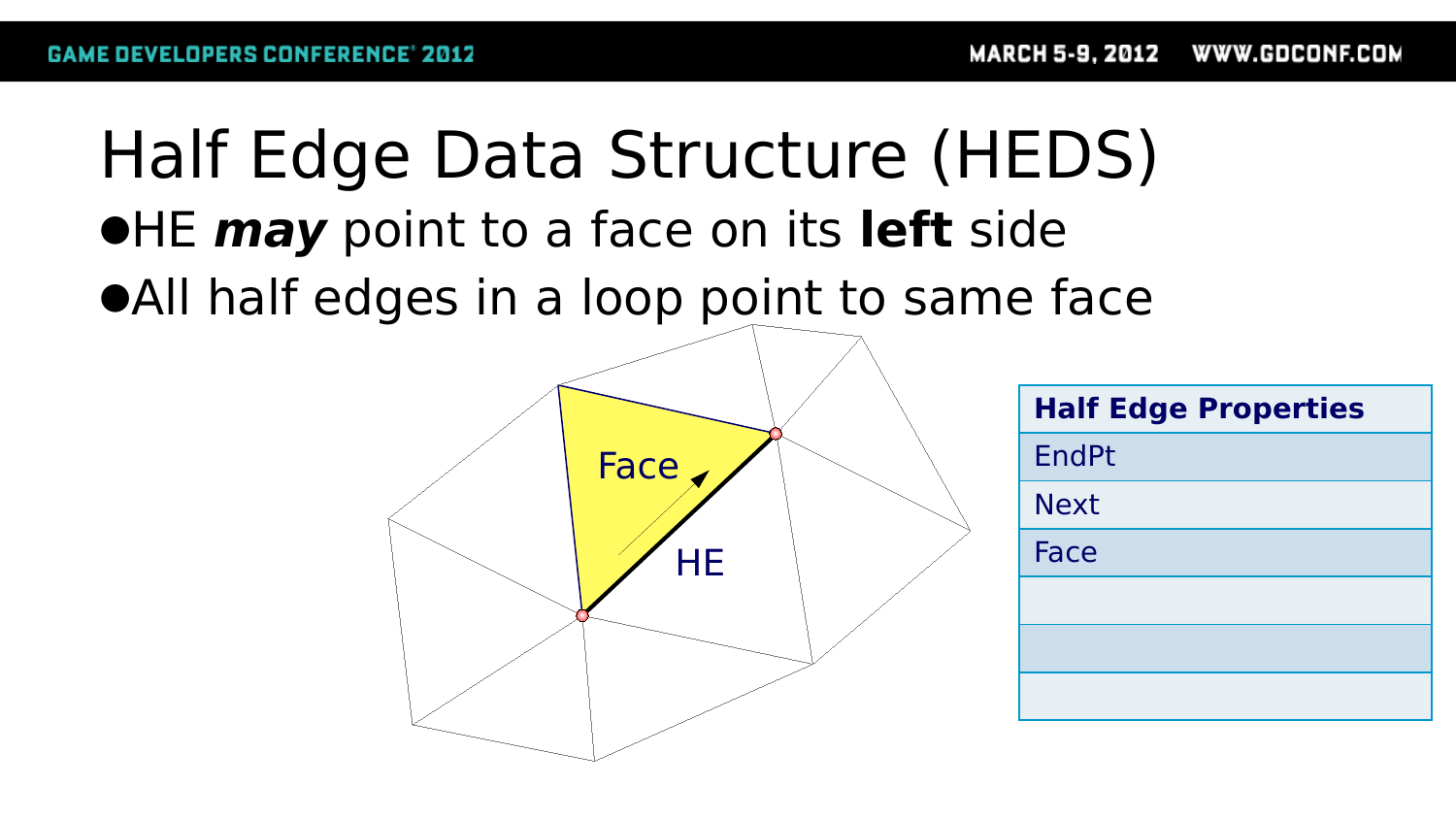

# Half Edge Data Structure (HEDS)
HE may point to a face on its left side
All half edges in a loop point to same face

| Half Edge Properties |
| --- |
| EndPt |
| Next |
| Face |
|  |
|  |
|  |

Face
HE